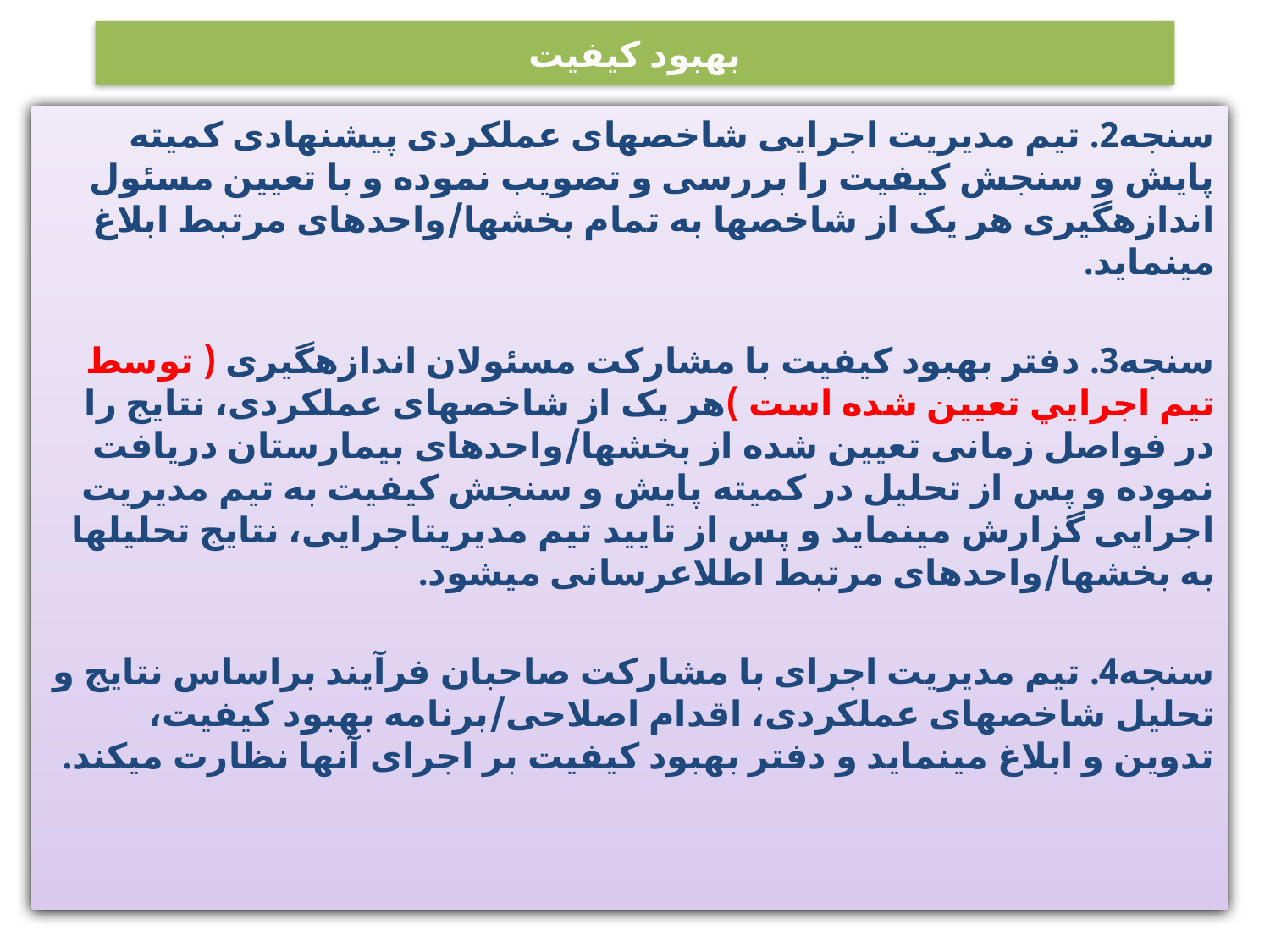

# بهبود کيفيت
سنجه2. تیم مدیریت اجرایی شاخص‏های عملکردی پیشنهادی کمیته پایش و سنجش کیفیت را بررسی و تصویب نموده و با تعیین مسئول اندازه‏گیری هر یک از شاخص‏ها به تمام بخش‏ها/واحدهای مرتبط ابلاغ می‏نماید.

سنجه3. دفتر بهبود کیفیت با مشارکت مسئولان اندازه‏گیری ( توسط تيم اجرايي تعيين شده است )هر یک از شاخص‏های عملکردی، نتایج را در فواصل زمانی تعیین شده از بخش‏ها/واحدهای بیمارستان دریافت نموده و پس از تحلیل در کمیته پایش و سنجش کیفیت به تیم مدیریت اجرایی گزارش می‏نماید و پس از تایید تیم مدیریتاجرایی، نتایج تحلیل‏ها به بخش‏ها/واحدهای مرتبط اطلاع‏رسانی می‏شود.

سنجه4. تیم مدیریت اجرای با مشارکت صاحبان فرآیند براساس نتایج و تحلیل شاخص‏های عملکردی، اقدام اصلاحی/برنامه بهبود کیفیت، تدوین و ابلاغ می‏نماید و دفتر بهبود کیفیت بر اجرای آن‏ها نظارت می‏کند.